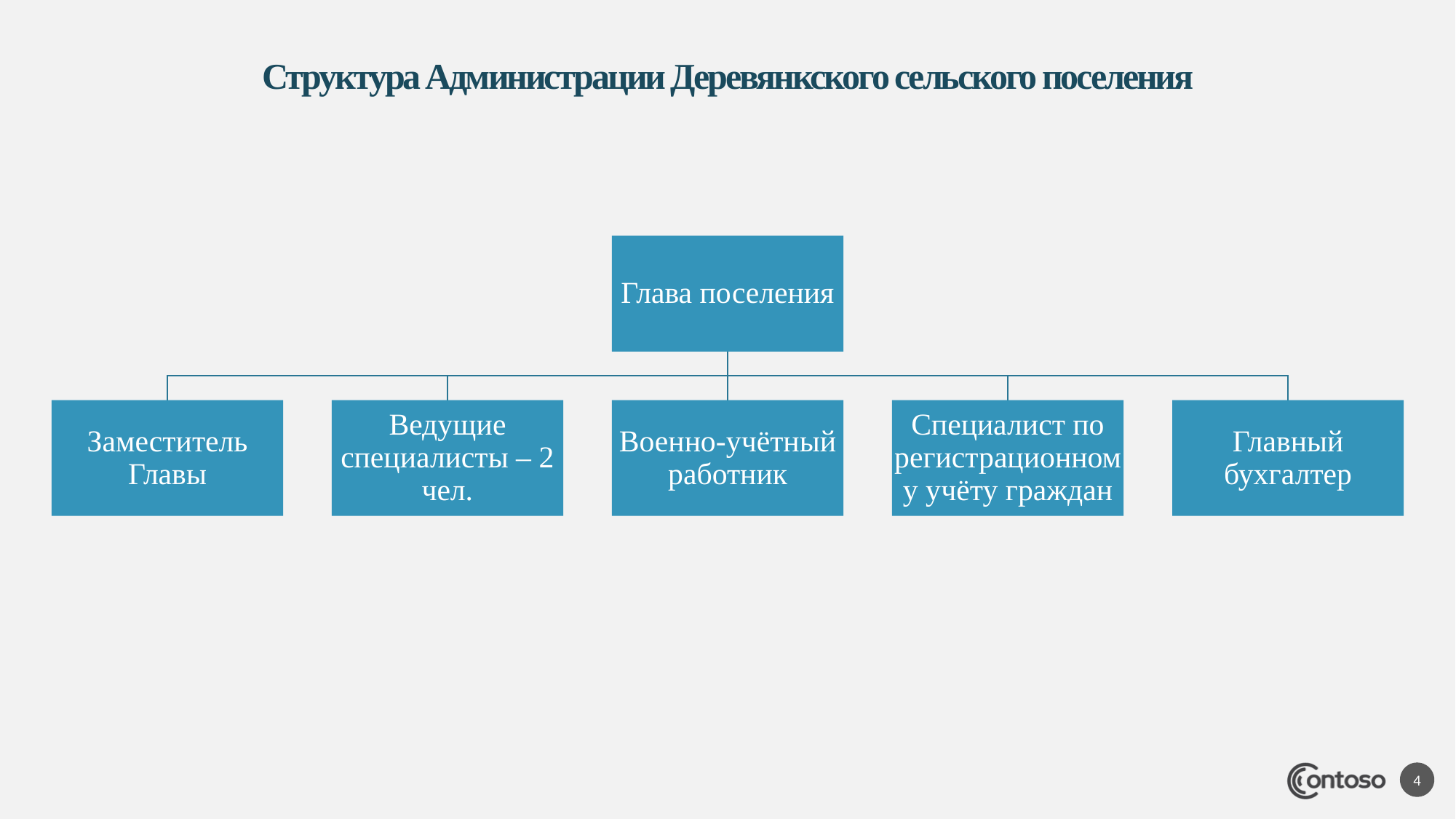

# Структура Администрации Деревянкского сельского поселения
Глава поселения
Заместитель Главы
Ведущие специалисты – 2 чел.
Военно-учётный работник
Специалист по регистрационному учёту граждан
Главный бухгалтер
4